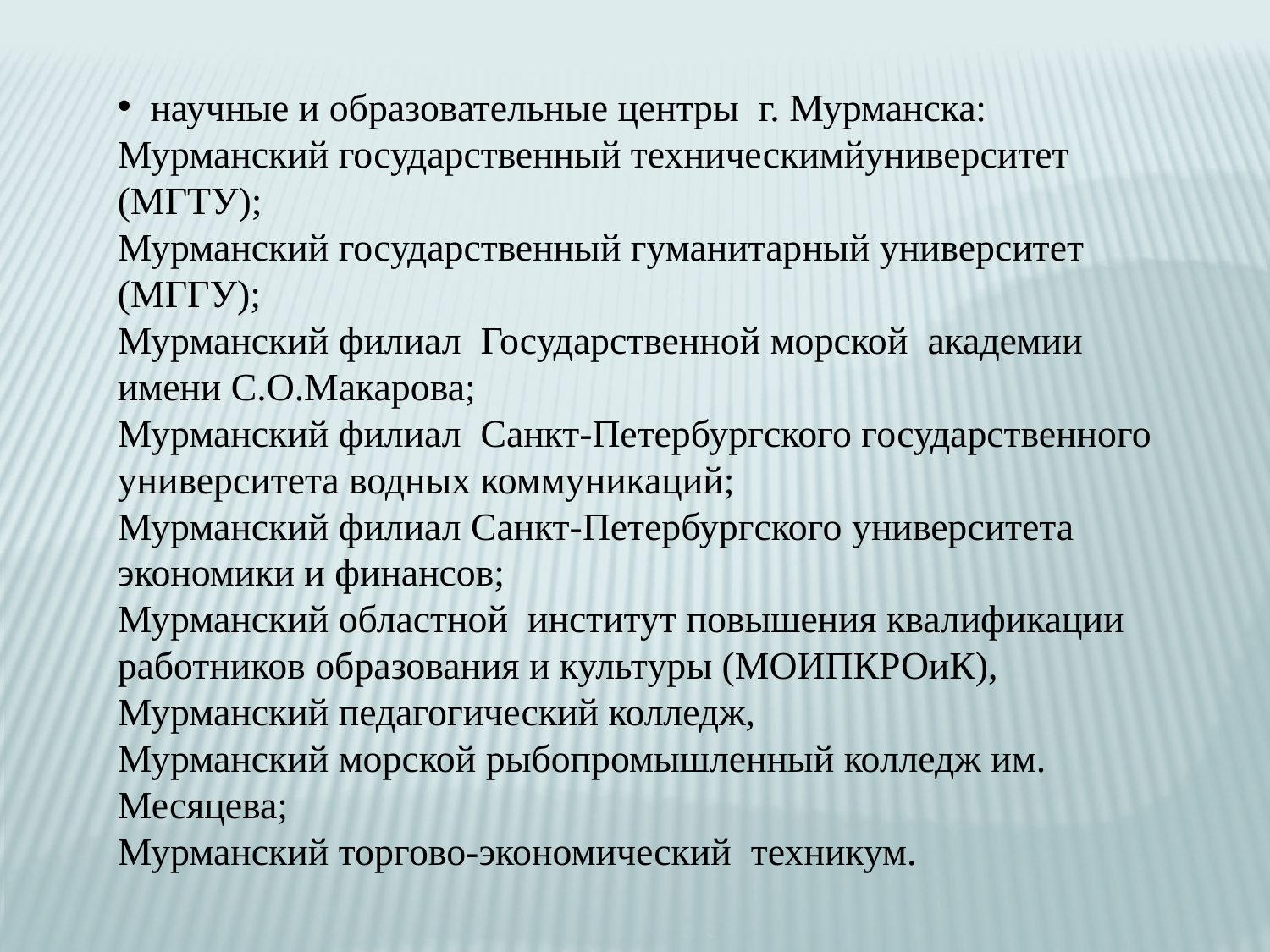

научные и образовательные центры  г. Мурманска:
Мурманский государственный техническимйуниверситет (МГТУ);
Мурманский государственный гуманитарный университет (МГГУ);
Мурманский филиал  Государственной морской  академии имени С.О.Макарова;
Мурманский филиал  Санкт-Петербургского государственного университета водных коммуникаций;
Мурманский филиал Санкт-Петербургского университета экономики и финансов;
Мурманский областной  институт повышения квалификации работников образования и культуры (МОИПКРОиК),
Мурманский педагогический колледж,
Мурманский морской рыбопромышленный колледж им. Месяцева;
Мурманский торгово-экономический  техникум.